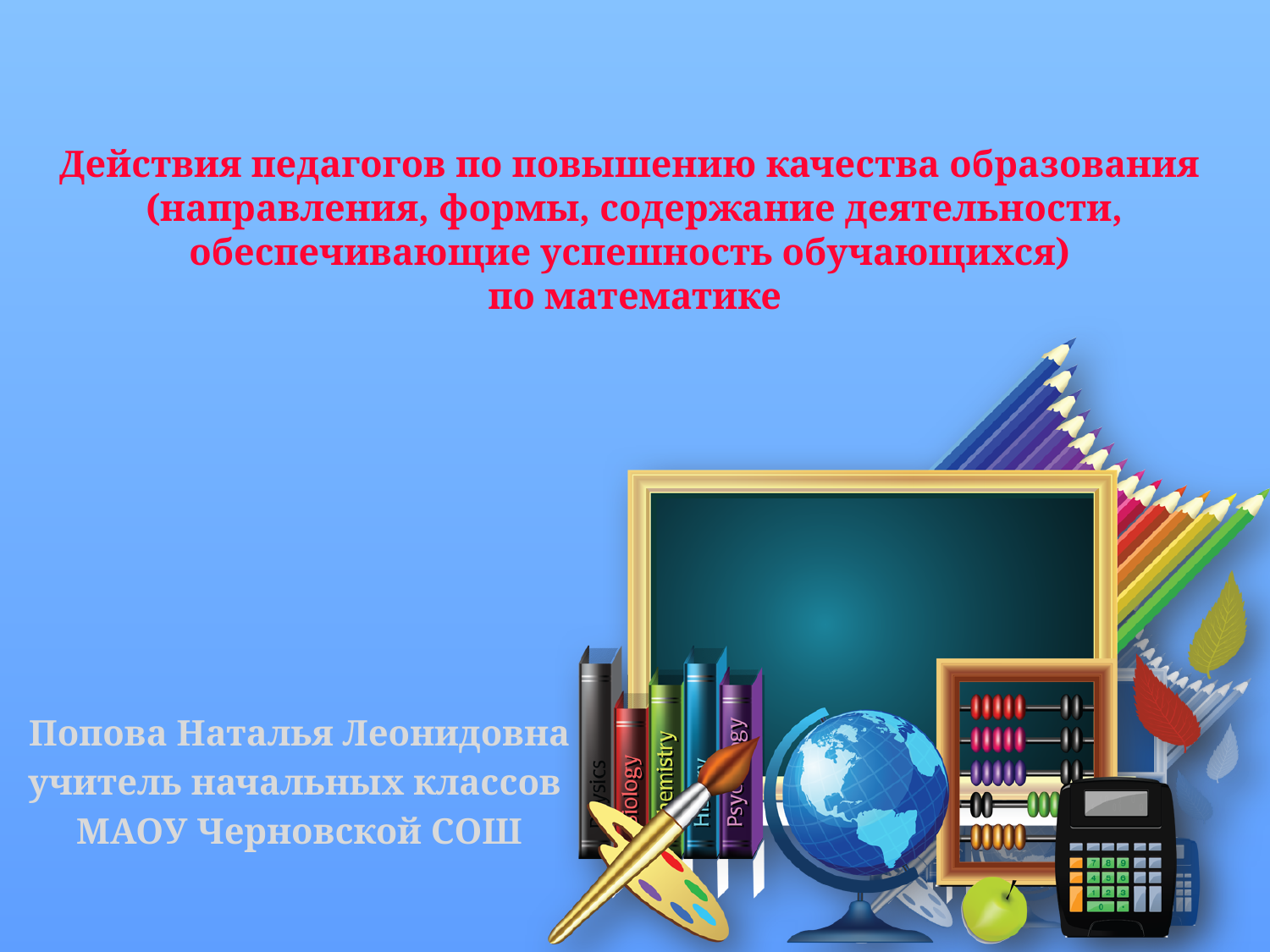

# Действия педагогов по повышению качества образования (направления, формы, содержание деятельности, обеспечивающие успешность обучающихся) по математике
Попова Наталья Леонидовна
учитель начальных классов
МАОУ Черновской СОШ